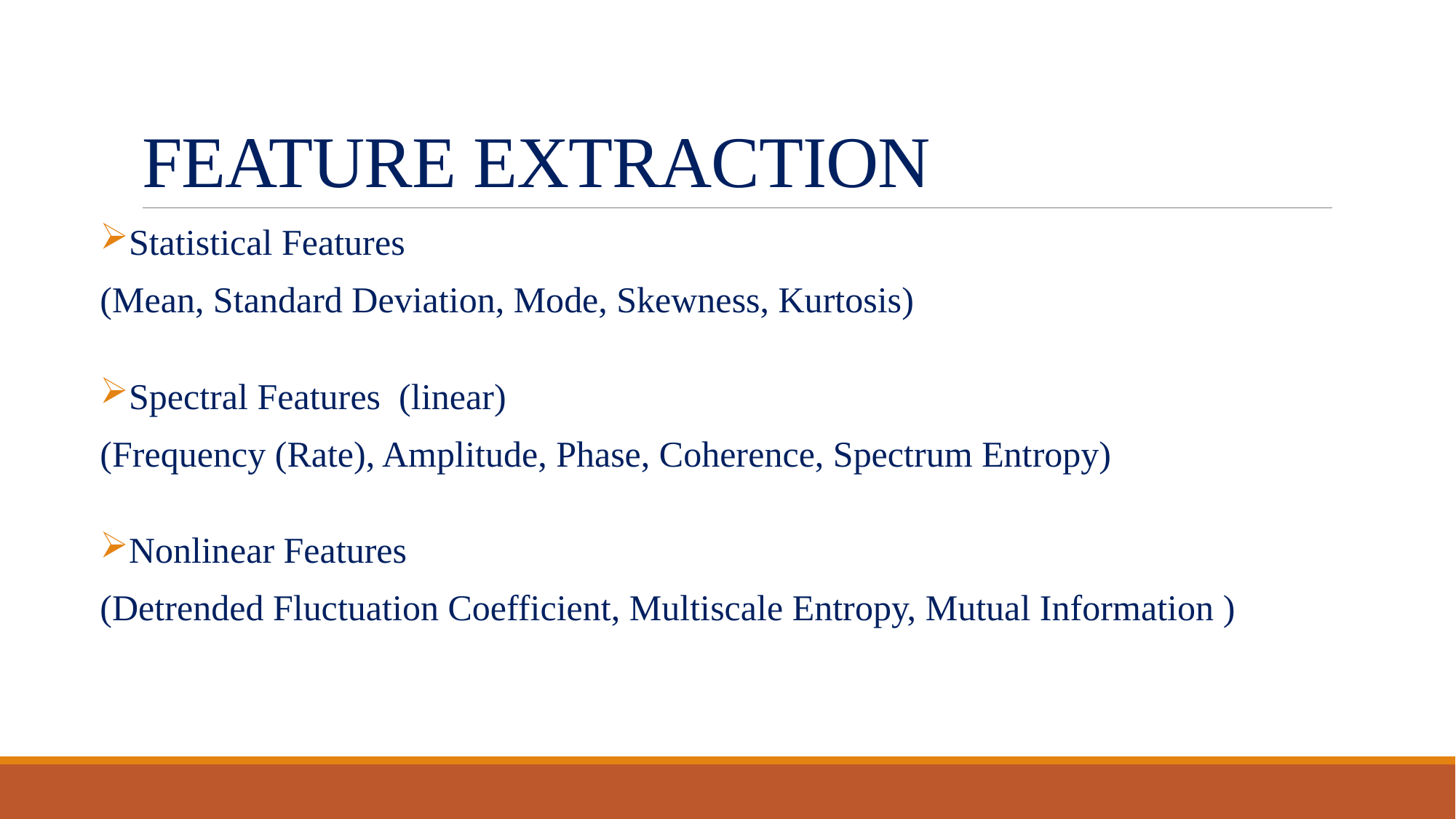

# FEATURE EXTRACTION
Statistical Features
(Mean, Standard Deviation, Mode, Skewness, Kurtosis)

Spectral Features  (linear)
(Frequency (Rate), Amplitude, Phase, Coherence, Spectrum Entropy)

Nonlinear Features
(Detrended Fluctuation Coefficient, Multiscale Entropy, Mutual Information )